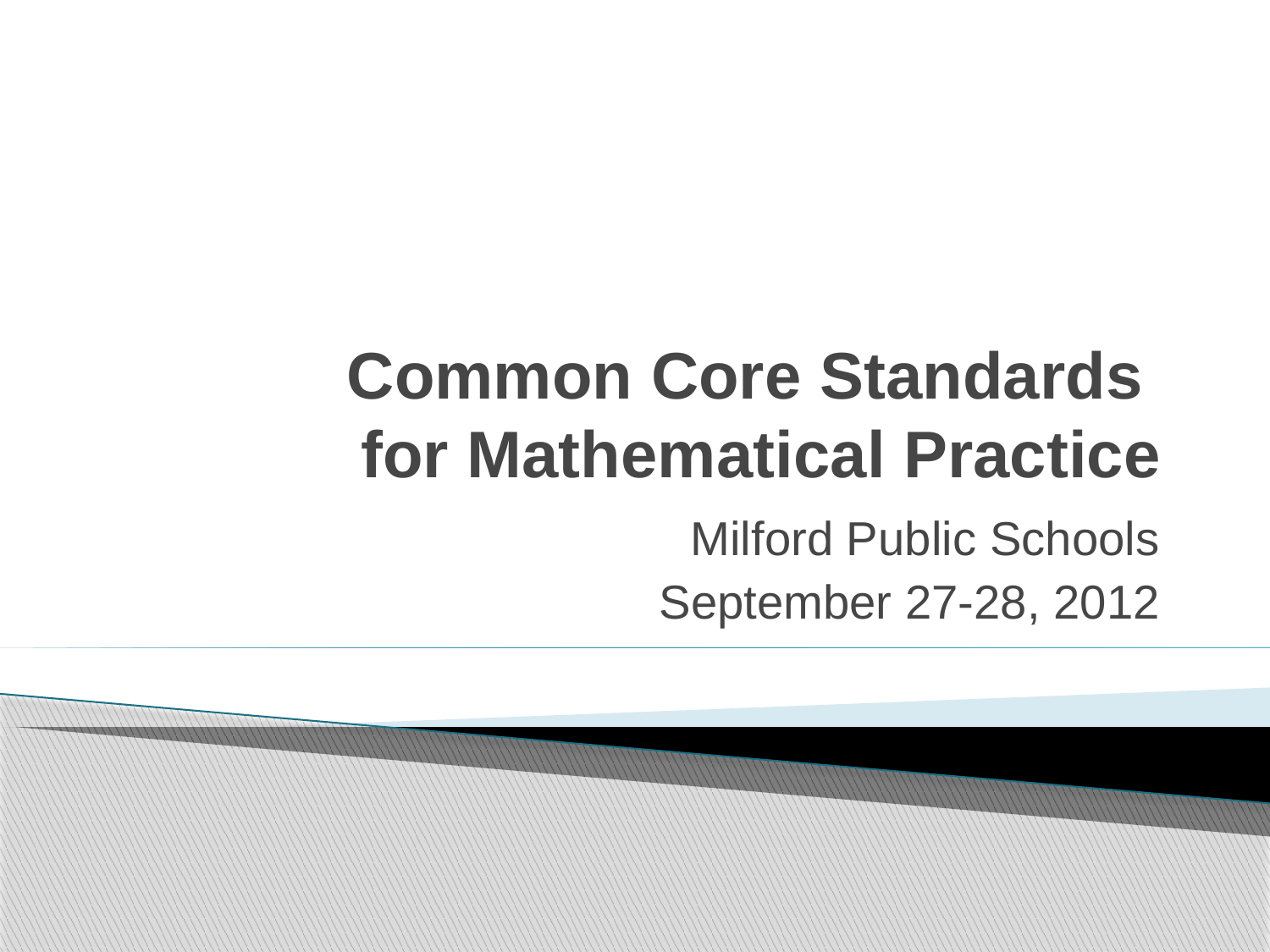

# Common Core Standards for Mathematical Practice
Milford Public Schools
September 27-28, 2012